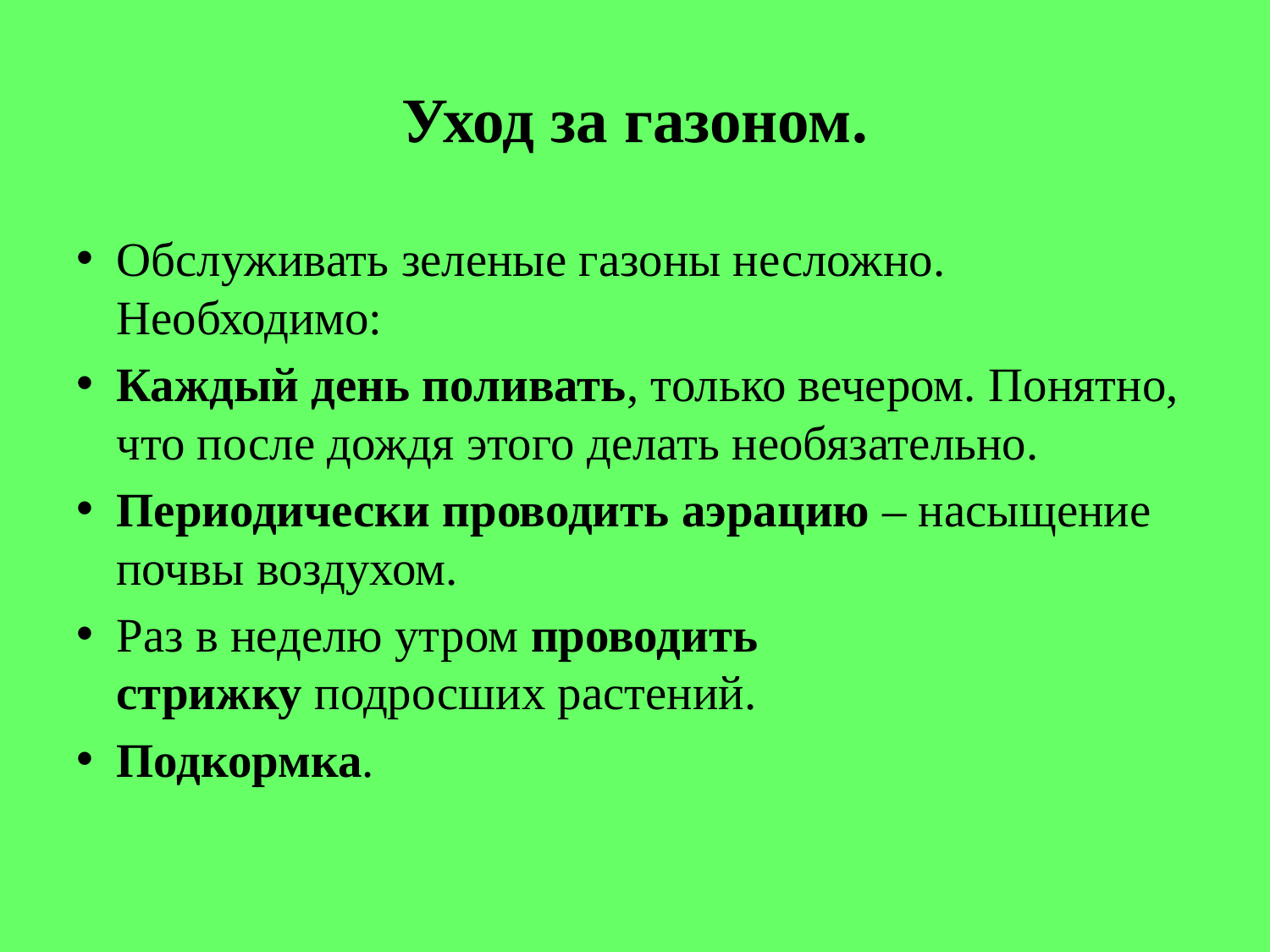

# Уход за газоном.
Обслуживать зеленые газоны несложно. Необходимо:
Каждый день поливать, только вечером. Понятно, что после дождя этого делать необязательно.
Периодически проводить аэрацию – насыщение почвы воздухом.
Раз в неделю утром проводить стрижку подросших растений.
Подкормка.